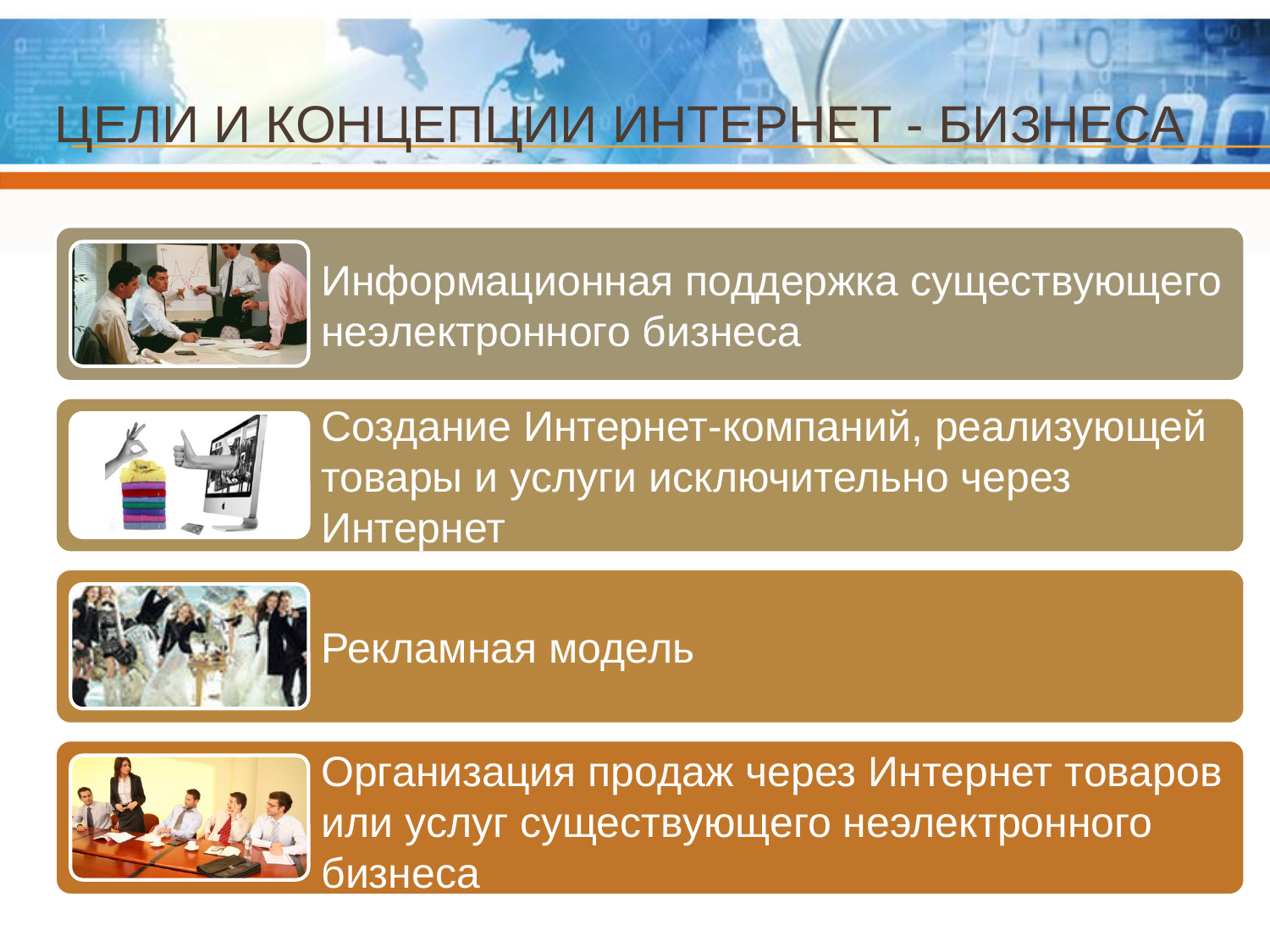

# Цели и концепции Интернет - бизнеса
Информационная поддержка существующего неэлектронного бизнеса

Создание Интернет-компаний, реализующей товары и услуги исключительно через Интернет

Рекламная модель

Организация продаж через Интернет товаров или услуг существующего неэлектронного бизнеса